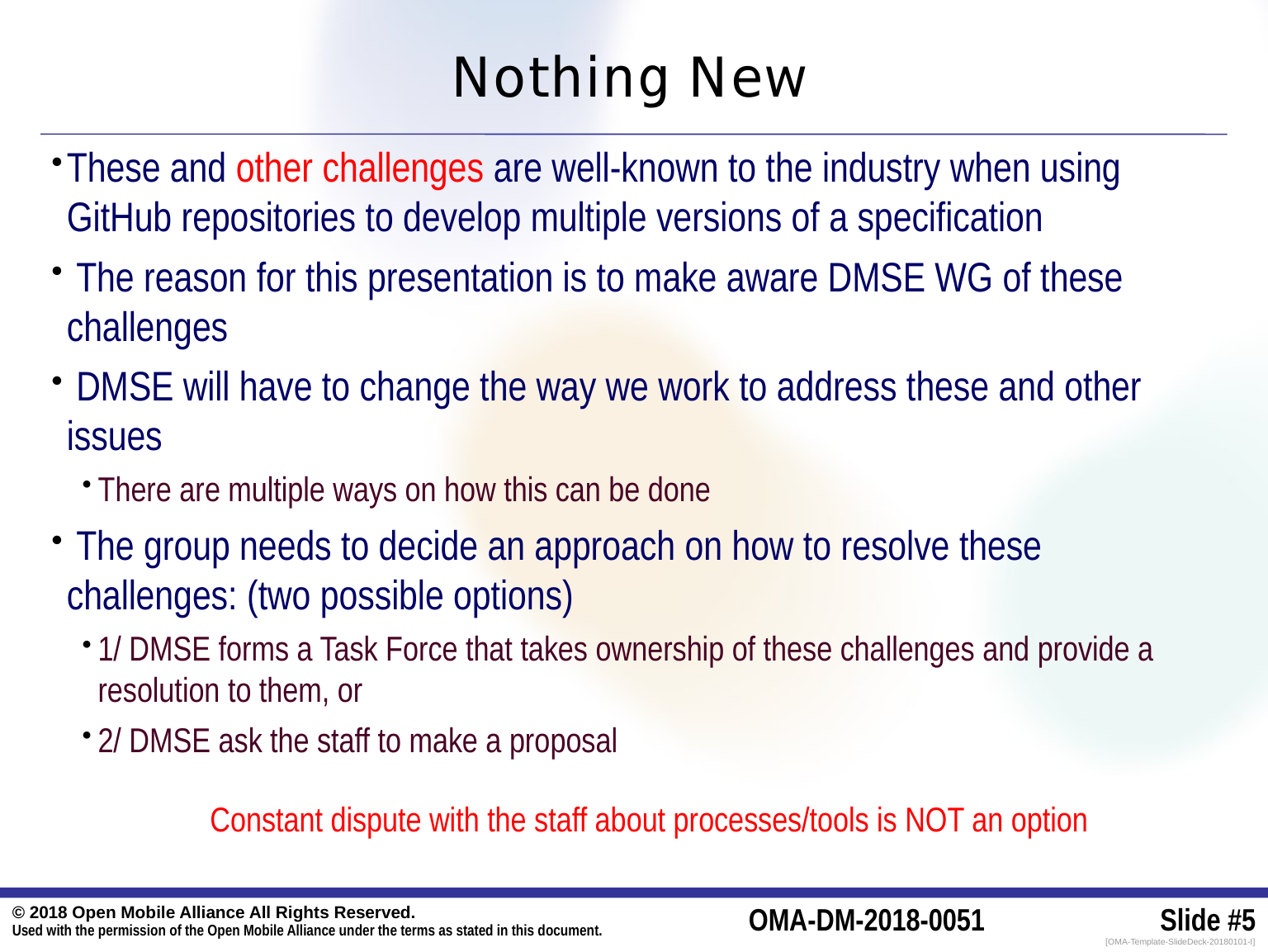

# Nothing New
These and other challenges are well-known to the industry when using GitHub repositories to develop multiple versions of a specification
 The reason for this presentation is to make aware DMSE WG of these challenges
 DMSE will have to change the way we work to address these and other issues
There are multiple ways on how this can be done
 The group needs to decide an approach on how to resolve these challenges: (two possible options)
1/ DMSE forms a Task Force that takes ownership of these challenges and provide a resolution to them, or
2/ DMSE ask the staff to make a proposal

Constant dispute with the staff about processes/tools is NOT an option